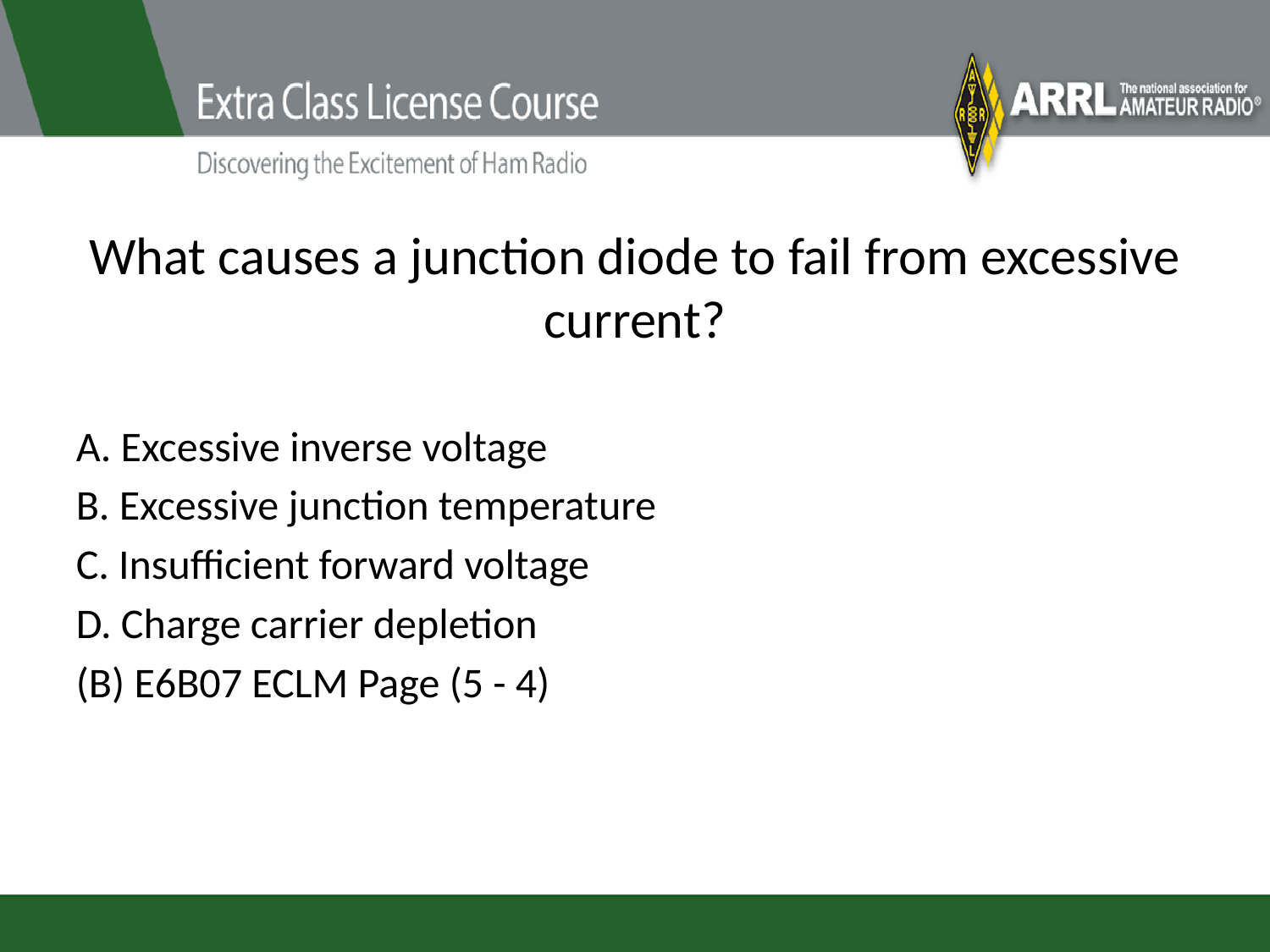

# What causes a junction diode to fail from excessive current?
A. Excessive inverse voltage
B. Excessive junction temperature
C. Insufficient forward voltage
D. Charge carrier depletion
(B) E6B07 ECLM Page (5 - 4)